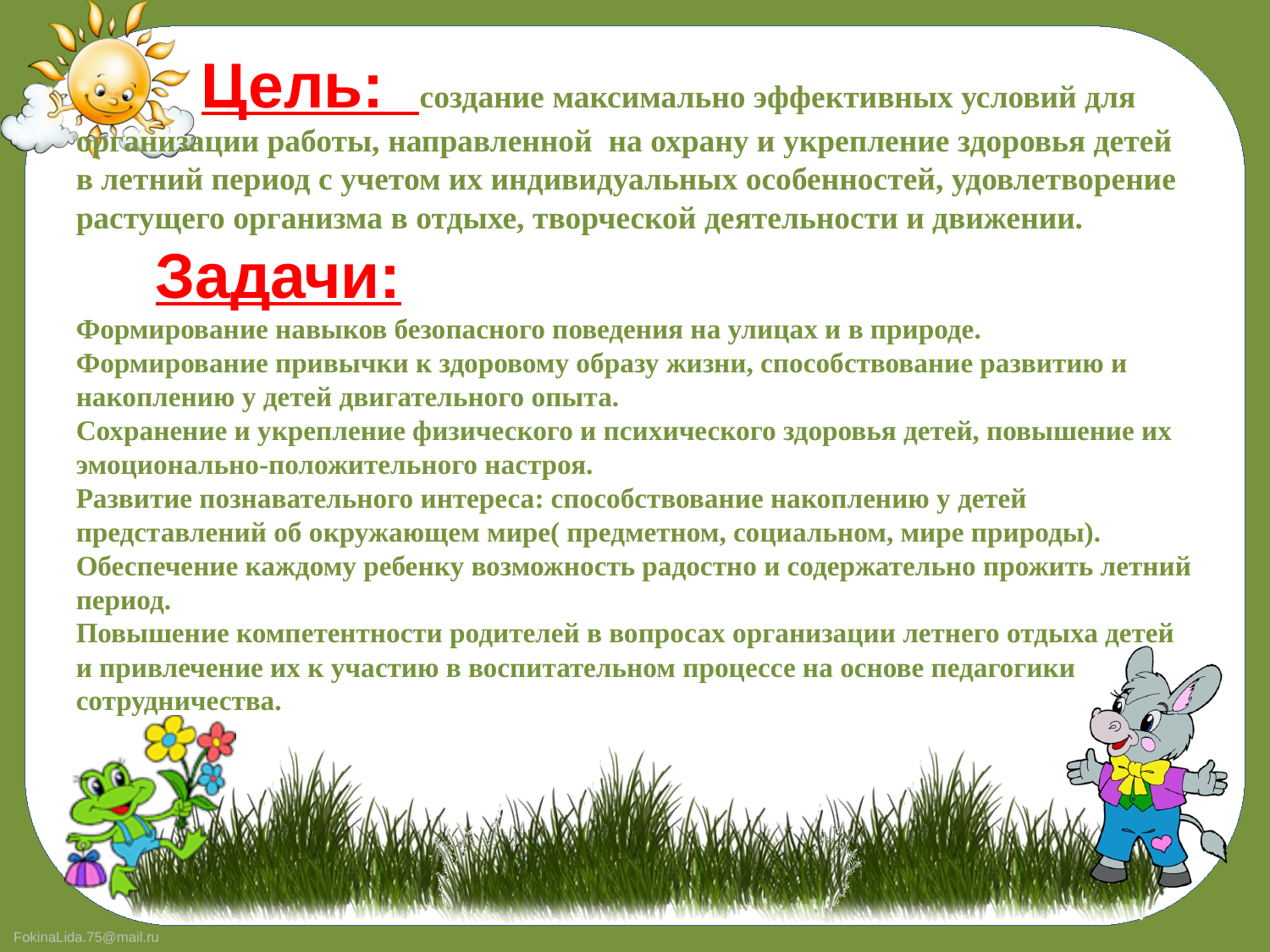

# Цель:  создание максимально эффективных условий для организации работы, направленной  на охрану и укрепление здоровья детей в летний период с учетом их индивидуальных особенностей, удовлетворение растущего организма в отдыхе, творческой деятельности и движении. Задачи: Формирование навыков безопасного поведения на улицах и в природе. Формирование привычки к здоровому образу жизни, способствование развитию и накоплению у детей двигательного опыта. Сохранение и укрепление физического и психического здоровья детей, повышение их эмоционально-положительного настроя. Развитие познавательного интереса: способствование накоплению у детей представлений об окружающем мире( предметном, социальном, мире природы). Обеспечение каждому ребенку возможность радостно и содержательно прожить летний период. Повышение компетентности родителей в вопросах организации летнего отдыха детей и привлечение их к участию в воспитательном процессе на основе педагогики сотрудничества.